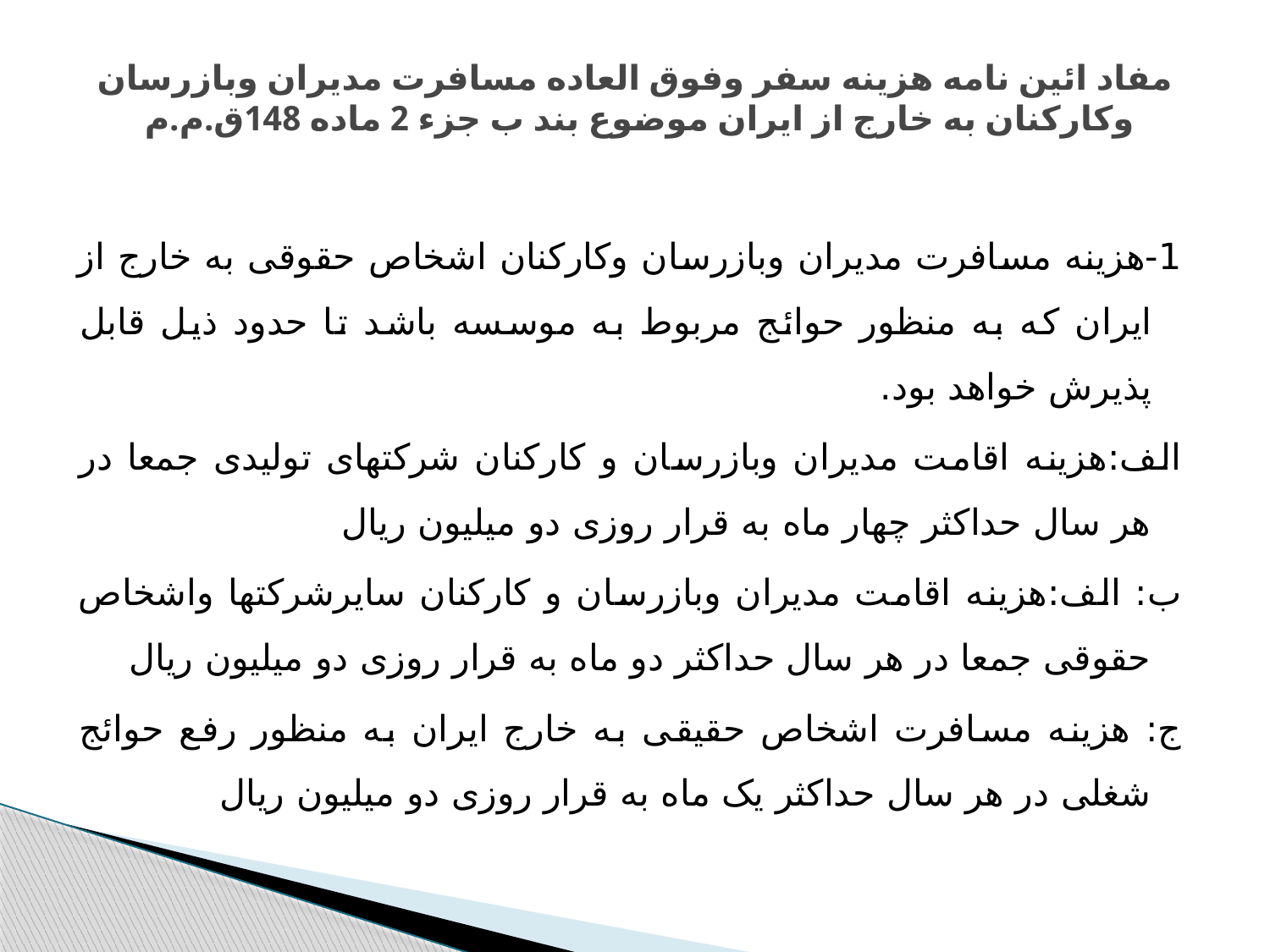

# مفاد ائین نامه هزینه سفر وفوق العاده مسافرت مدیران وبازرسان وکارکنان به خارج از ایران موضوع بند ب جزء 2 ماده 148ق.م.م
1-هزینه مسافرت مدیران وبازرسان وکارکنان اشخاص حقوقی به خارج از ایران که به منظور حوائج مربوط به موسسه باشد تا حدود ذیل قابل پذیرش خواهد بود.
الف:هزینه اقامت مدیران وبازرسان و کارکنان شرکتهای تولیدی جمعا در هر سال حداکثر چهار ماه به قرار روزی دو میلیون ریال
ب: الف:هزینه اقامت مدیران وبازرسان و کارکنان سایرشرکتها واشخاص حقوقی جمعا در هر سال حداکثر دو ماه به قرار روزی دو میلیون ریال
ج: هزینه مسافرت اشخاص حقیقی به خارج ایران به منظور رفع حوائج شغلی در هر سال حداکثر یک ماه به قرار روزی دو میلیون ریال